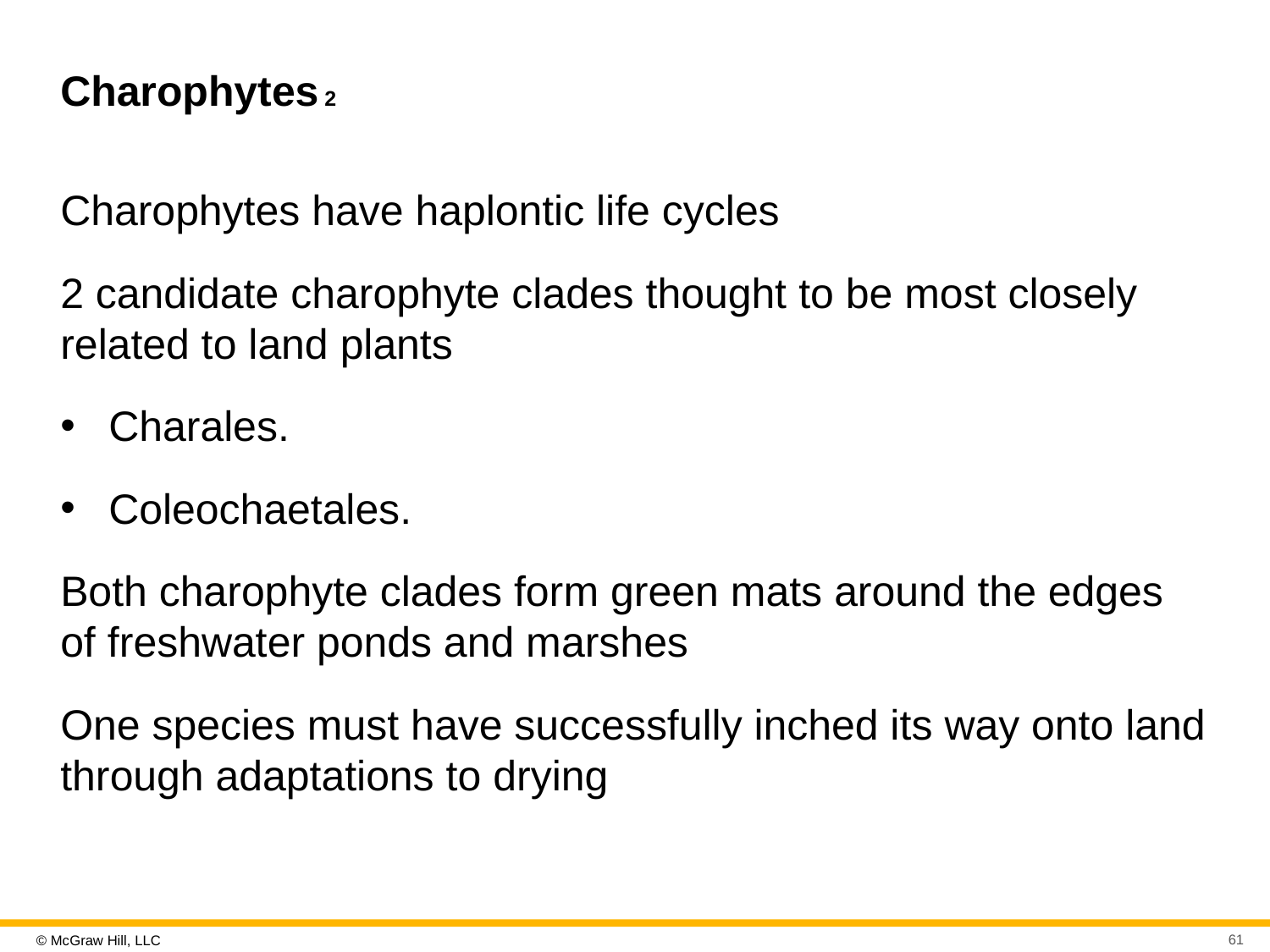

# Charophytes 2
Charophytes have haplontic life cycles
2 candidate charophyte clades thought to be most closely related to land plants
Charales.
Coleochaetales.
Both charophyte clades form green mats around the edges of freshwater ponds and marshes
One species must have successfully inched its way onto land through adaptations to drying
61